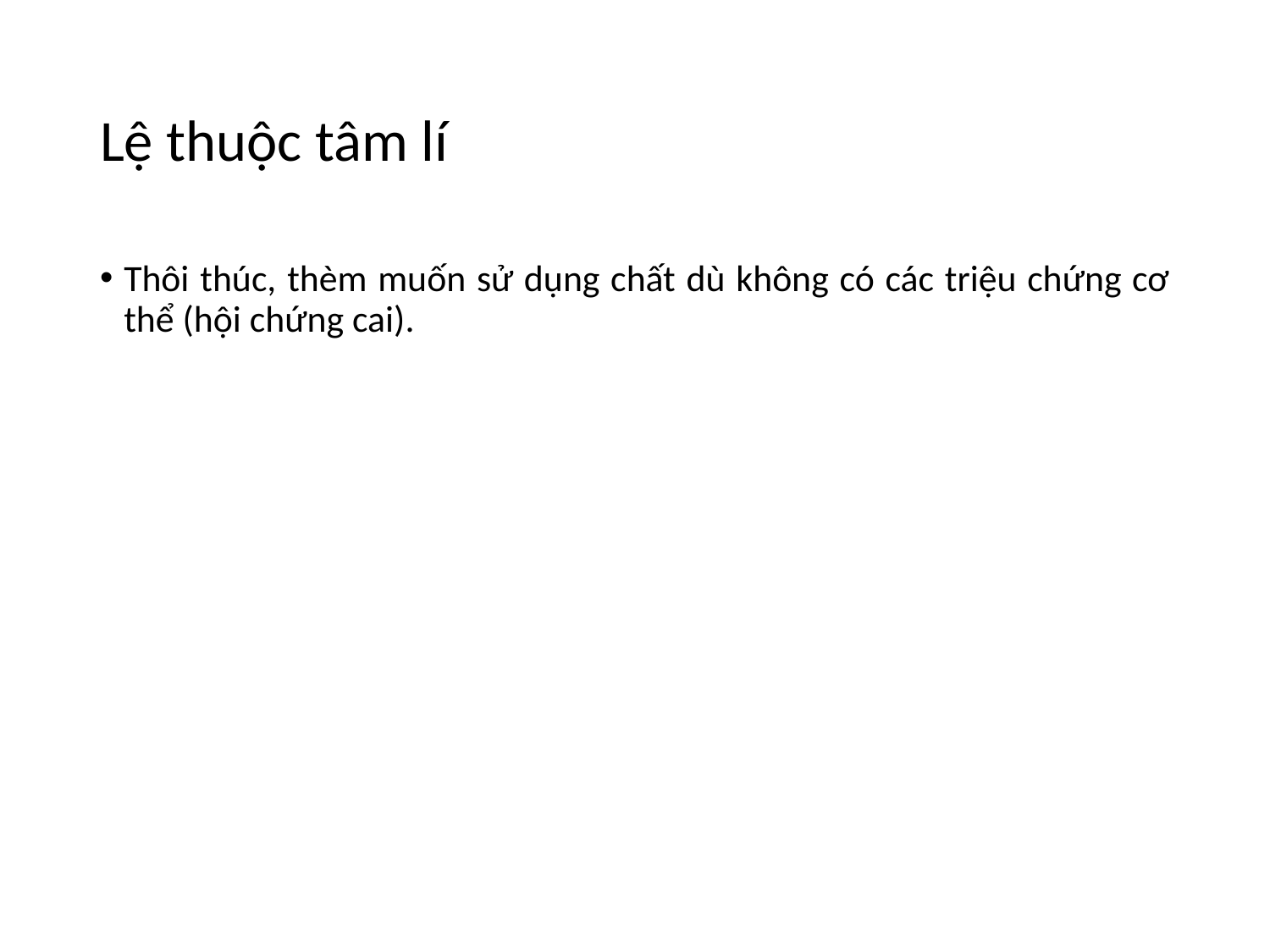

# Lệ thuộc tâm lí
Thôi thúc, thèm muốn sử dụng chất dù không có các triệu chứng cơ thể (hội chứng cai).